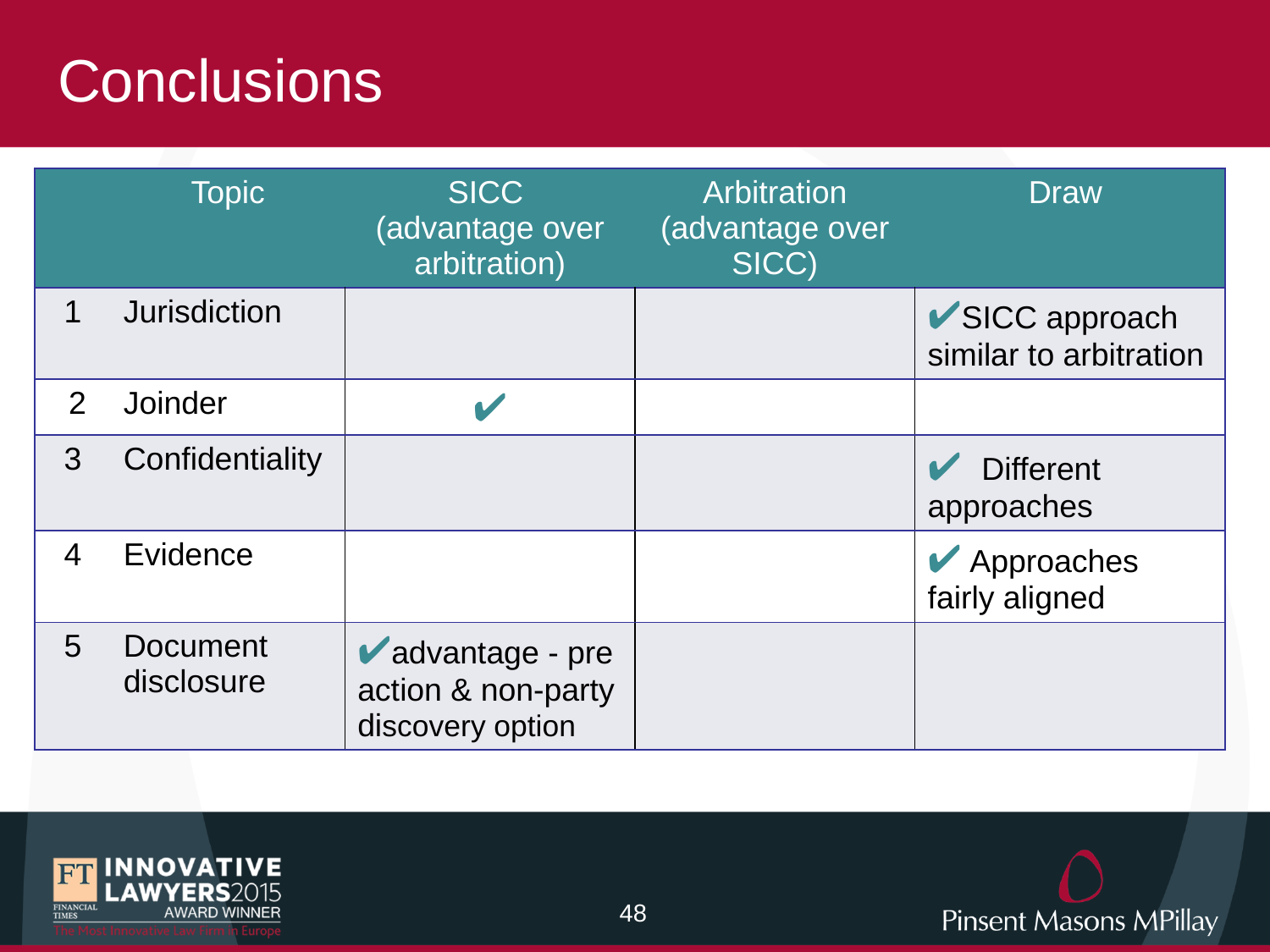

# Conclusions
|  | Topic | SICC (advantage over arbitration) | Arbitration (advantage over SICC) | Draw |
| --- | --- | --- | --- | --- |
| 1 | Jurisdiction |  |  | ✔SICC approach similar to arbitration |
| 2 | Joinder | ✔ |  |  |
| 3 | Confidentiality |  |  | ✔ Different approaches |
| 4 | Evidence |  |  | ✔ Approaches fairly aligned |
| 5 | Document disclosure | ✔advantage - pre action & non-party discovery option |  |  |
48